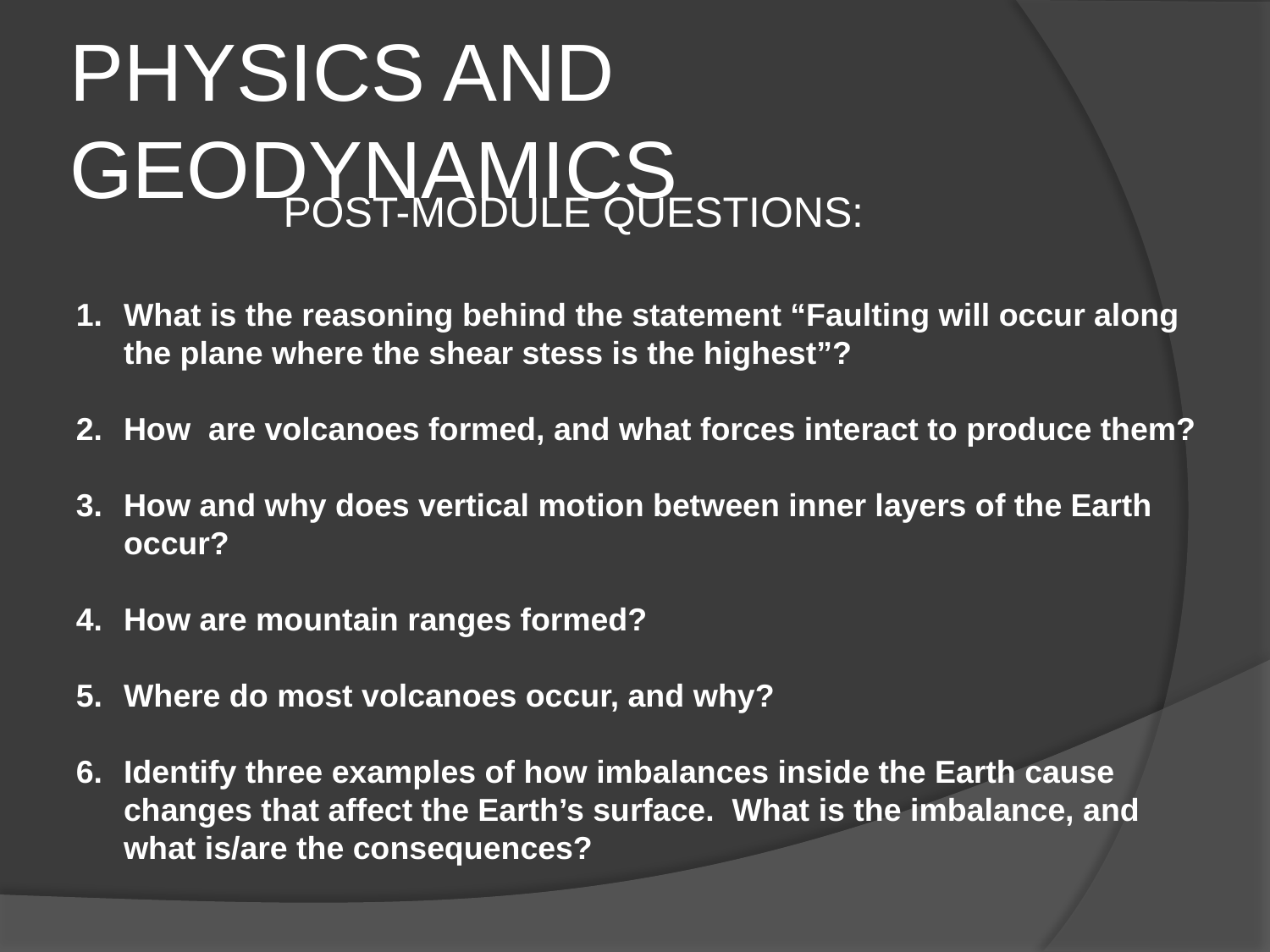

# PHYSICS AND GEODYNAMICS
POST-MODULE QUESTIONS:
What is the reasoning behind the statement “Faulting will occur along the plane where the shear stess is the highest”?

How  are volcanoes formed, and what forces interact to produce them?

How and why does vertical motion between inner layers of the Earth occur?

How are mountain ranges formed?

Where do most volcanoes occur, and why?

Identify three examples of how imbalances inside the Earth cause changes that affect the Earth’s surface.  What is the imbalance, and what is/are the consequences?